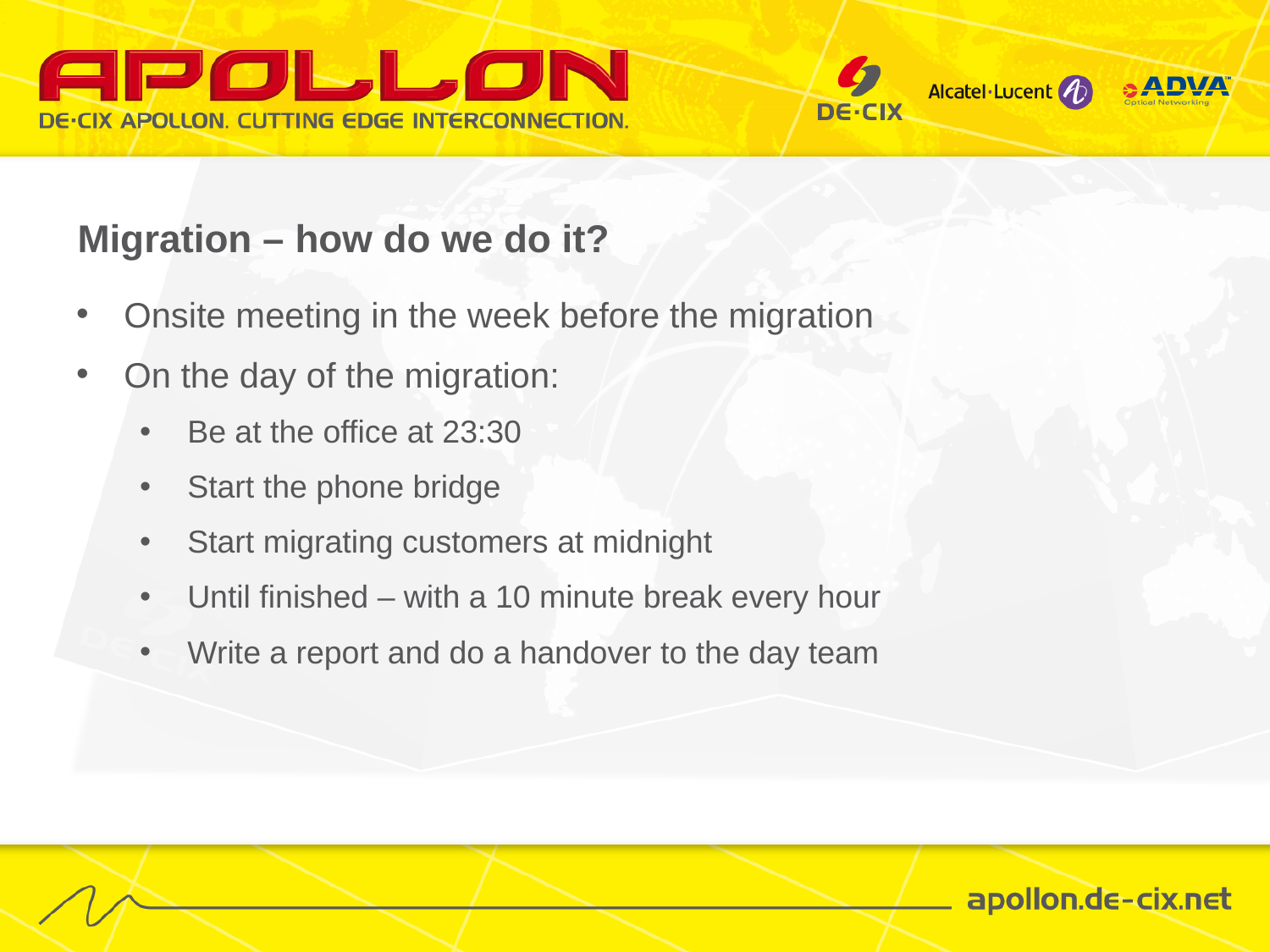

# Migration – how do we do it?
Onsite meeting in the week before the migration
On the day of the migration:
Be at the office at 23:30
Start the phone bridge
Start migrating customers at midnight
Until finished – with a 10 minute break every hour
Write a report and do a handover to the day team